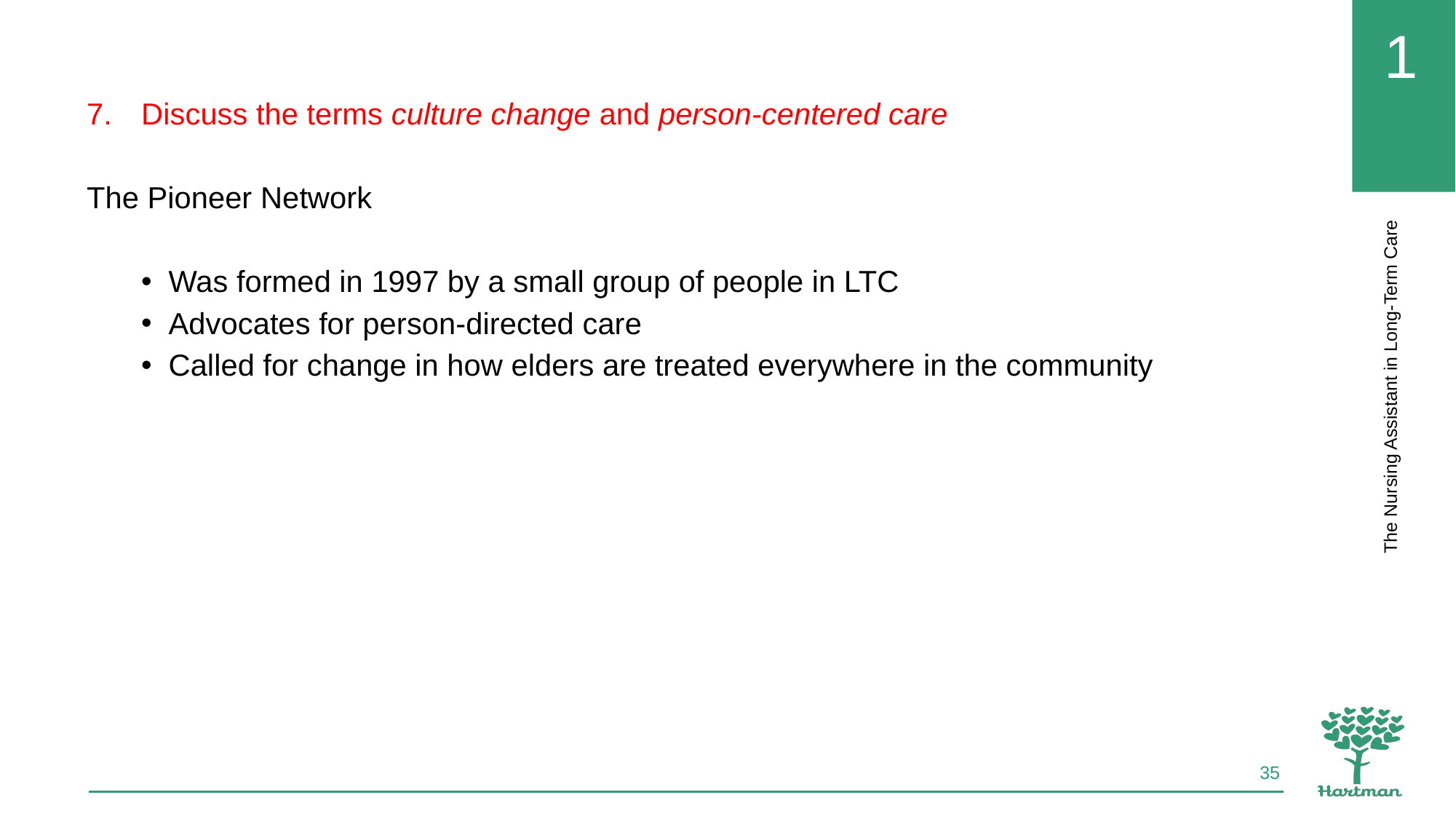

Discuss the terms culture change and person-centered care

The Pioneer Network

Was formed in 1997 by a small group of people in LTC
Advocates for person-directed care
Called for change in how elders are treated everywhere in the community

35